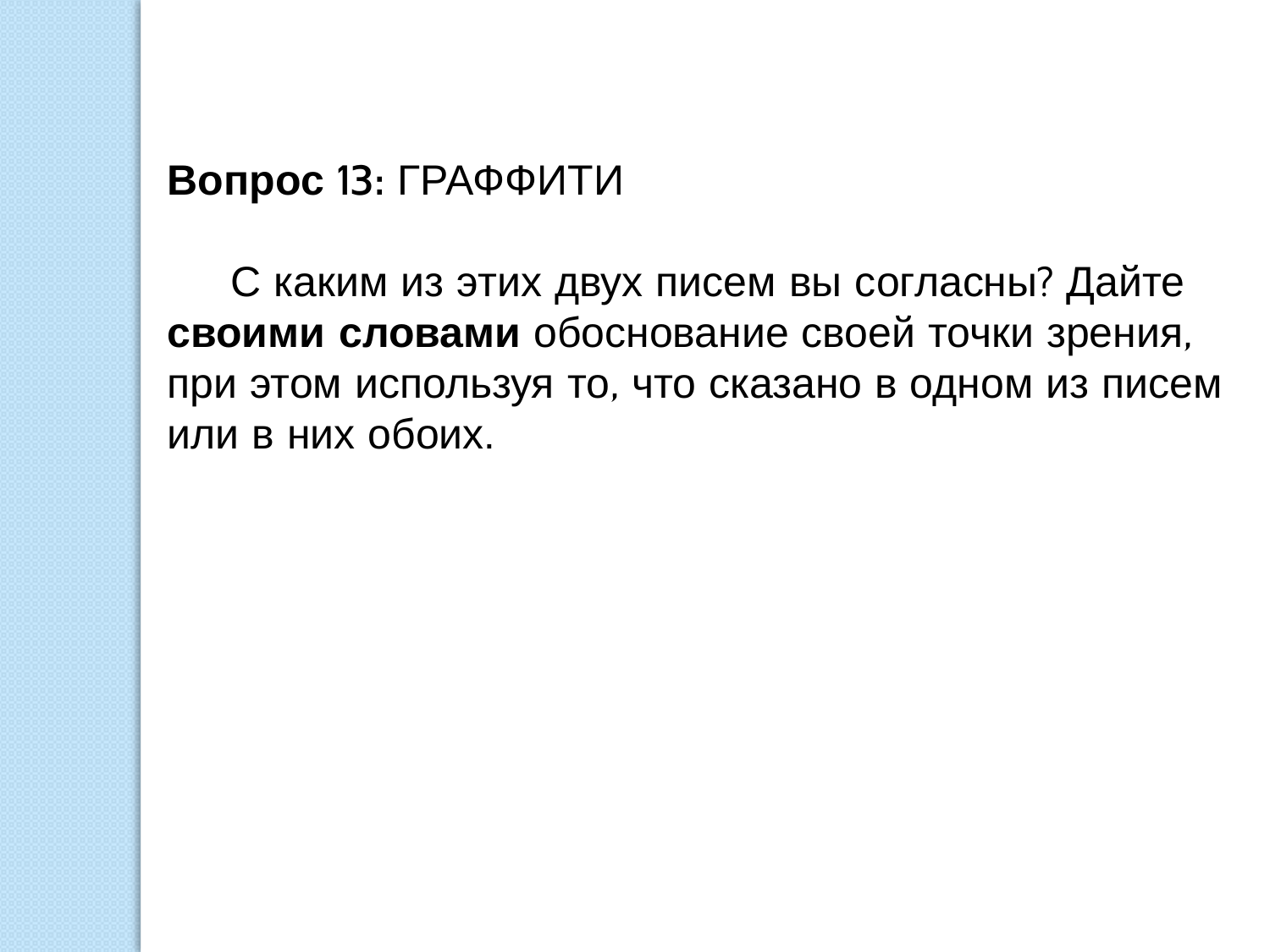

Вопрос 13: ГРАФФИТИ

     С каким из этих двух писем вы согласны? Дайте своими словами обоснование своей точки зрения, при этом используя то, что сказано в одном из писем или в них обоих.